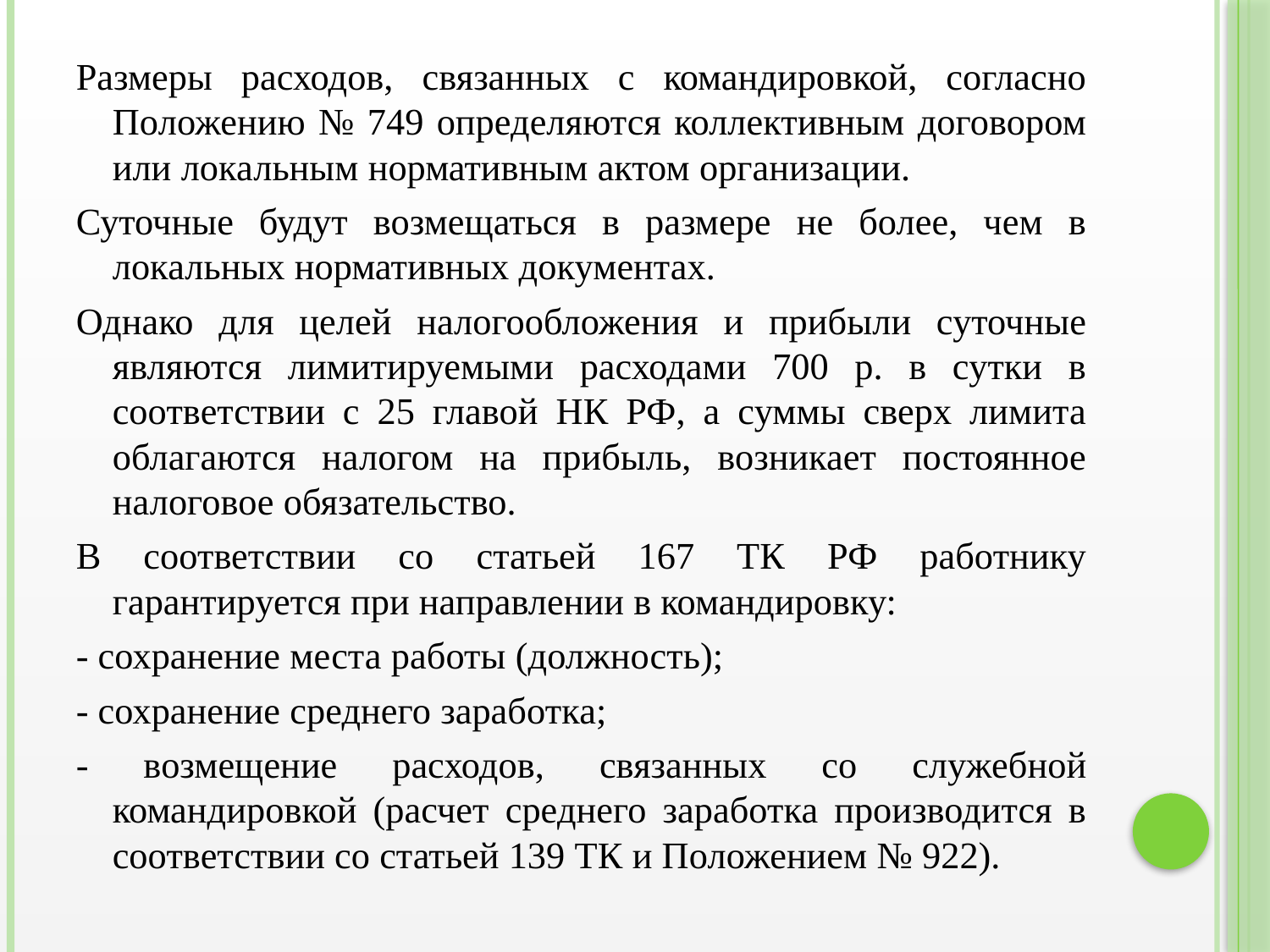

Размеры расходов, связанных с командировкой, согласно Положению № 749 определяются коллективным договором или локальным нормативным актом организации.
Суточные будут возмещаться в размере не более, чем в локальных нормативных документах.
Однако для целей налогообложения и прибыли суточные являются лимитируемыми расходами 700 р. в сутки в соответствии с 25 главой НК РФ, а суммы сверх лимита облагаются налогом на прибыль, возникает постоянное налоговое обязательство.
В соответствии со статьей 167 ТК РФ работнику гарантируется при направлении в командировку:
- сохранение места работы (должность);
- сохранение среднего заработка;
- возмещение расходов, связанных со служебной командировкой (расчет среднего заработка производится в соответствии со статьей 139 ТК и Положением № 922).